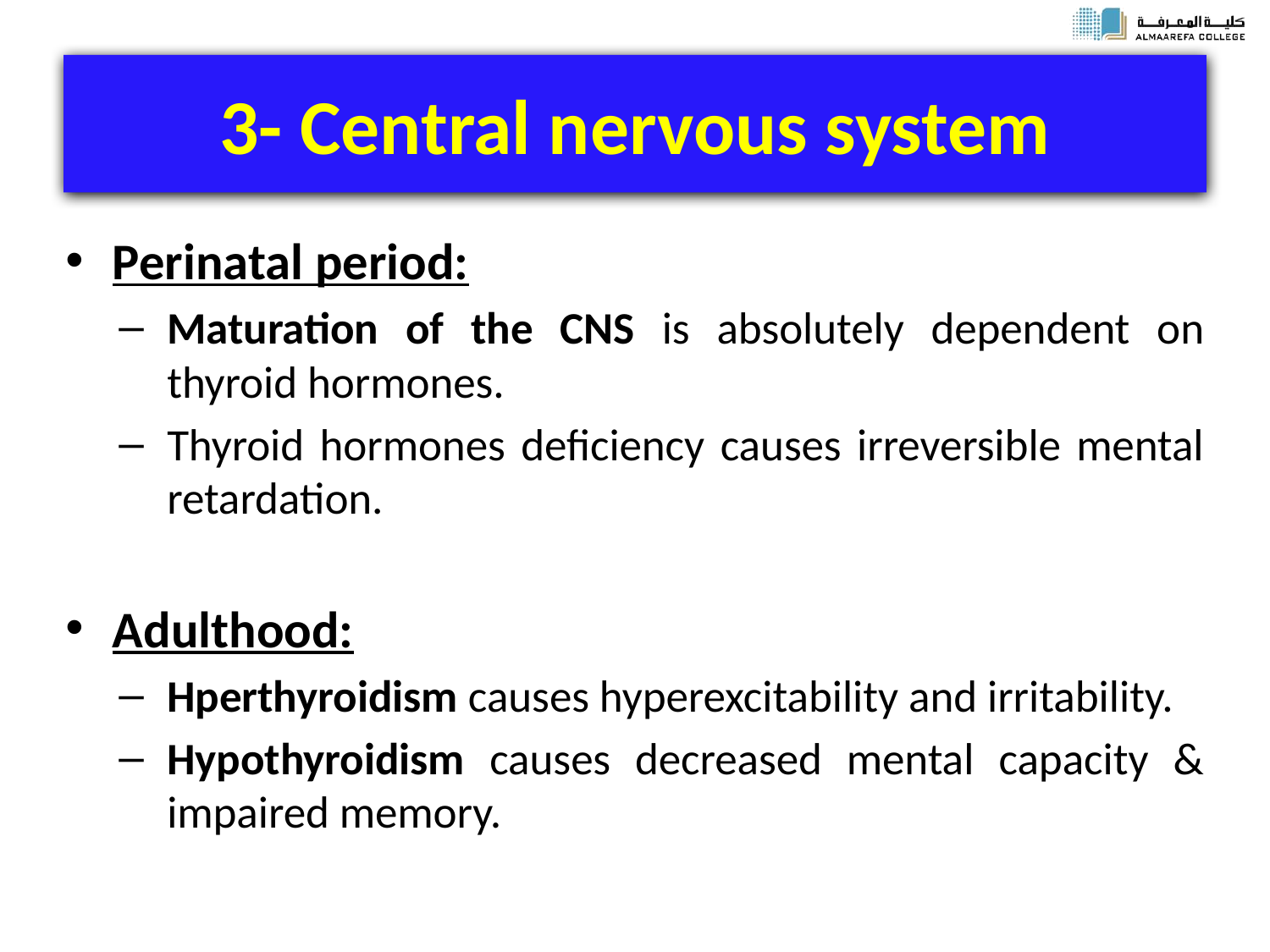

# 3- Central nervous system
Perinatal period:
Maturation of the CNS is absolutely dependent on thyroid hormones.
Thyroid hormones deficiency causes irreversible mental retardation.

Adulthood:
Hperthyroidism causes hyperexcitability and irritability.
Hypothyroidism causes decreased mental capacity & impaired memory.